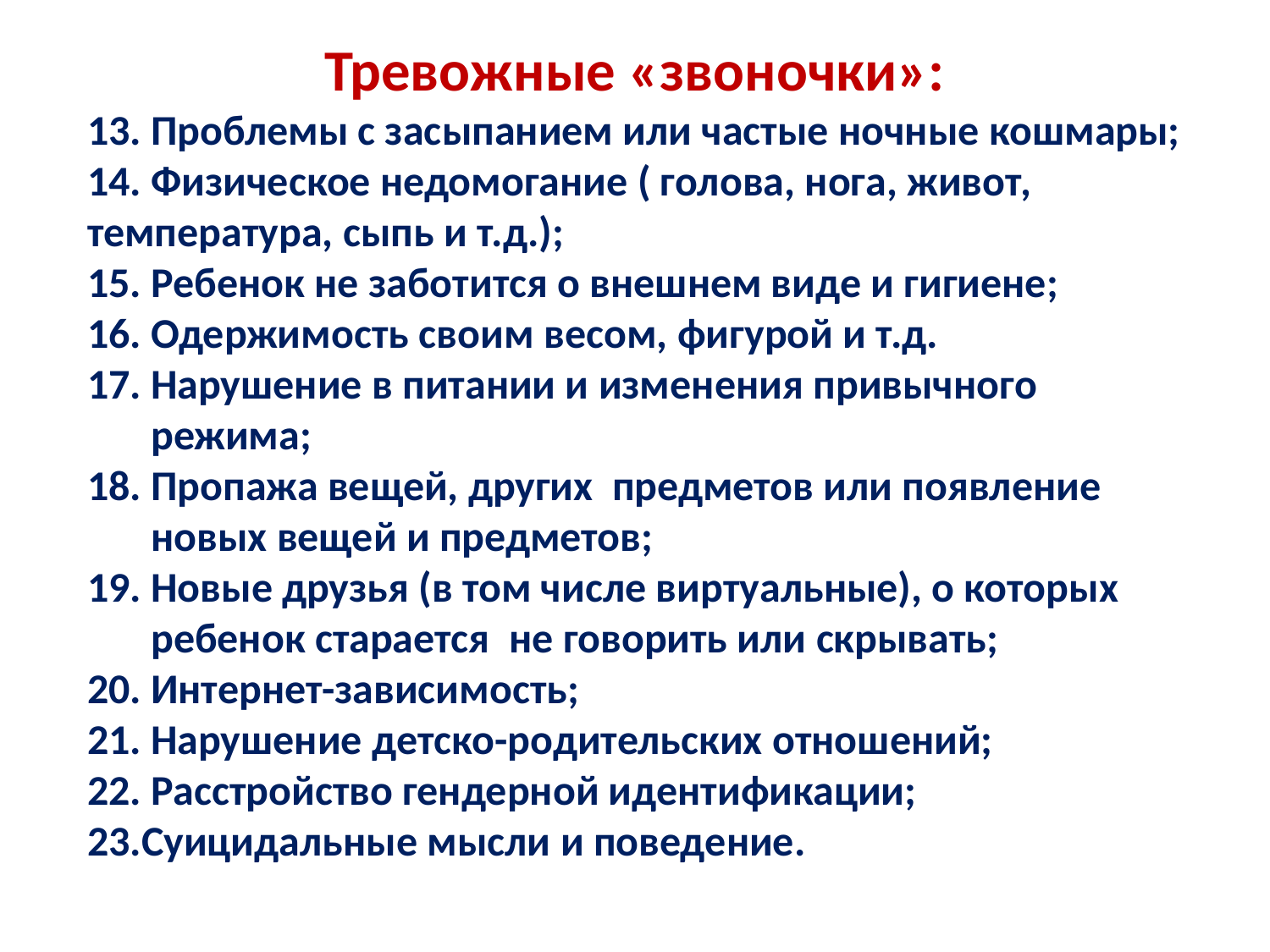

Тревожные «звоночки»:

13. Проблемы с засыпанием или частые ночные кошмары;
14. Физическое недомогание ( голова, нога, живот, температура, сыпь и т.д.);
15. Ребенок не заботится о внешнем виде и гигиене;
16. Одержимость своим весом, фигурой и т.д.
17. Нарушение в питании и изменения привычного режима;
18. Пропажа вещей, других  предметов или появление новых вещей и предметов;
19. Новые друзья (в том числе виртуальные), о которых ребенок старается  не говорить или скрывать;
20. Интернет-зависимость;
21. Нарушение детско-родительских отношений;
22. Расстройство гендерной идентификации;
23.Суицидальные мысли и поведение.